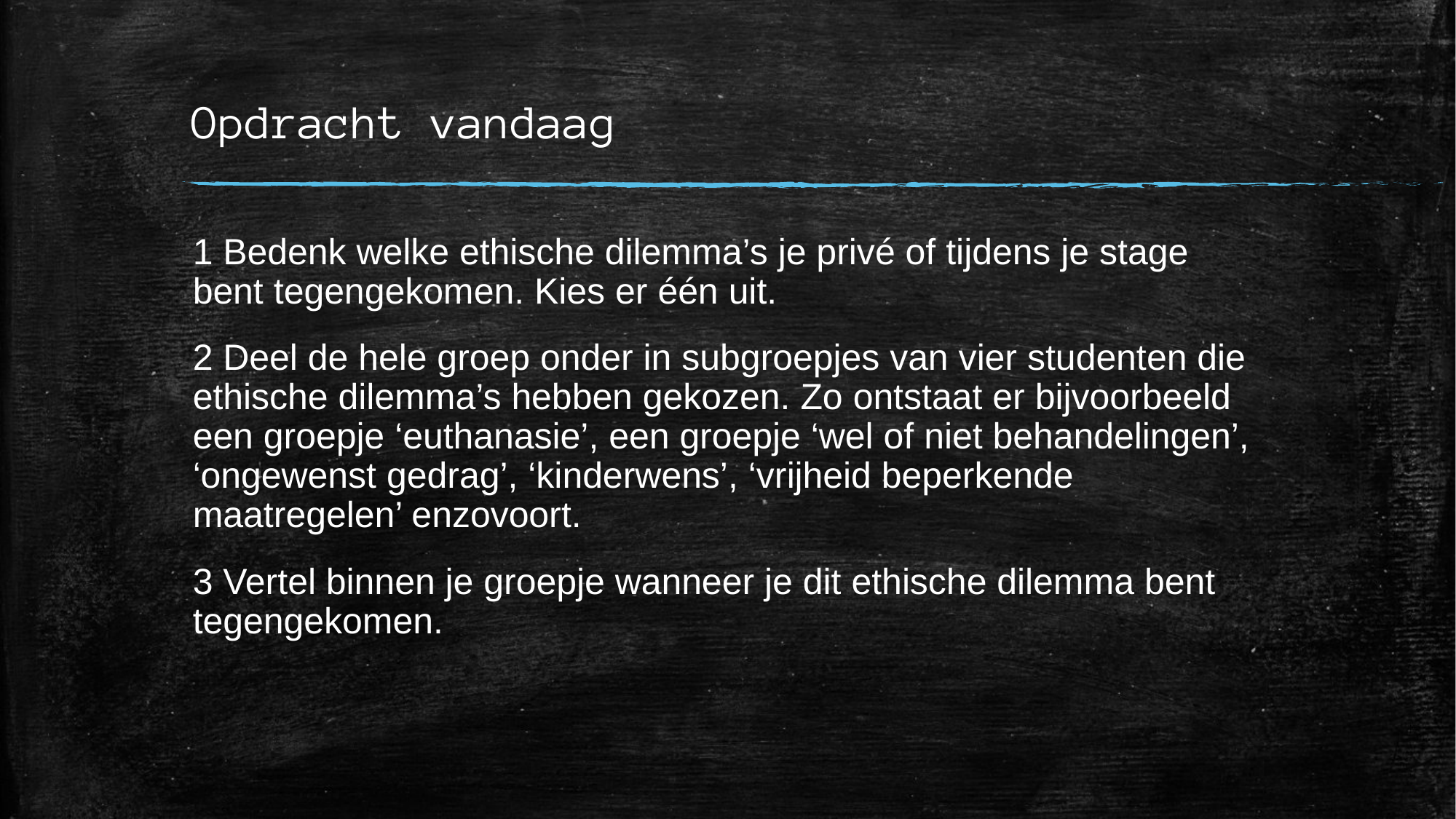

# Opdracht vandaag
1 Bedenk welke ethische dilemma’s je privé of tijdens je stage bent tegengekomen. Kies er één uit.
2 Deel de hele groep onder in subgroepjes van vier studenten die ethische dilemma’s hebben gekozen. Zo ontstaat er bijvoorbeeld een groepje ‘euthanasie’, een groepje ‘wel of niet behandelingen’, ‘ongewenst gedrag’, ‘kinderwens’, ‘vrijheid beperkende maatregelen’ enzovoort.
3 Vertel binnen je groepje wanneer je dit ethische dilemma bent tegengekomen.